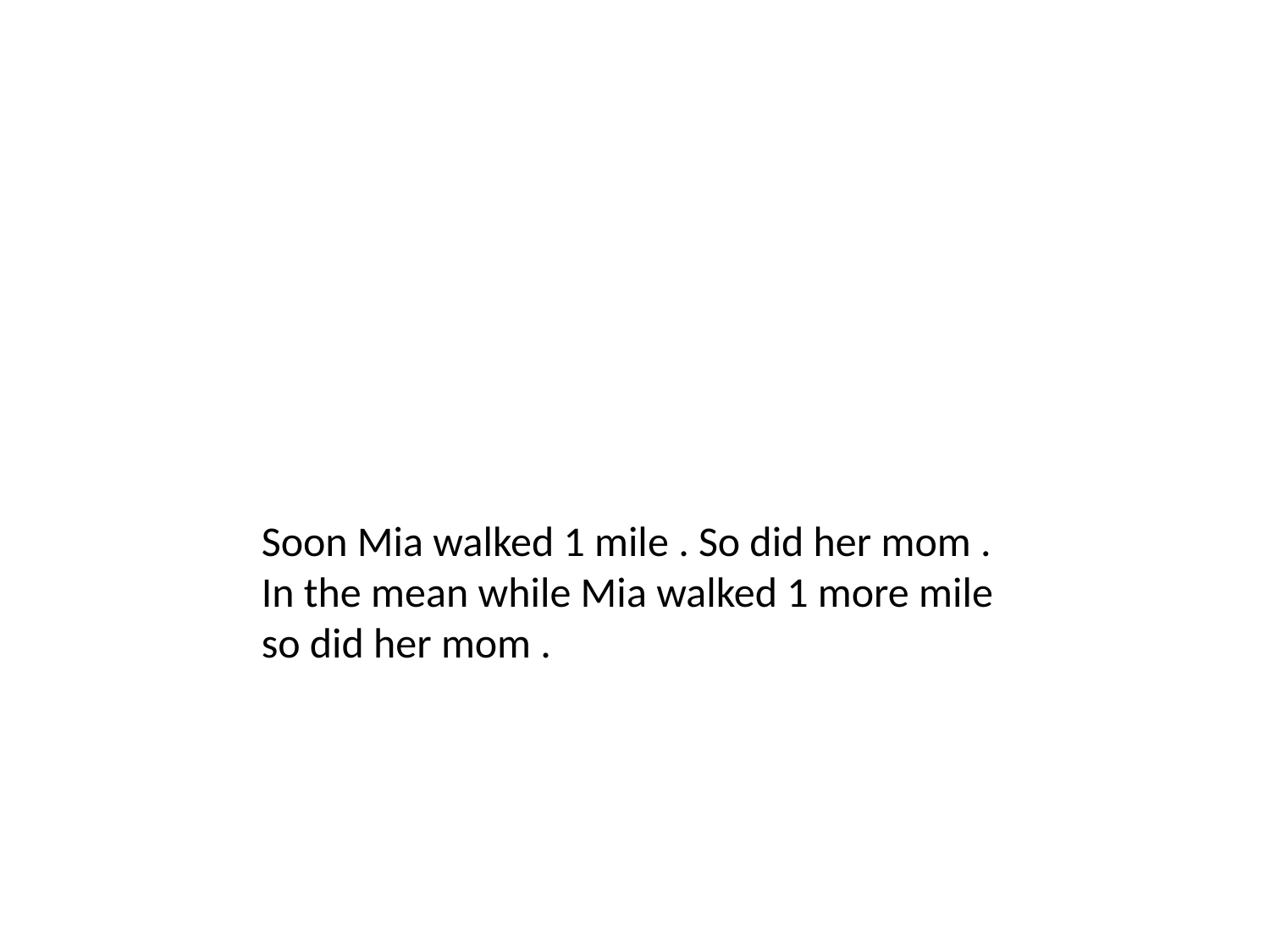

Soon Mia walked 1 mile . So did her mom . In the mean while Mia walked 1 more mile so did her mom .